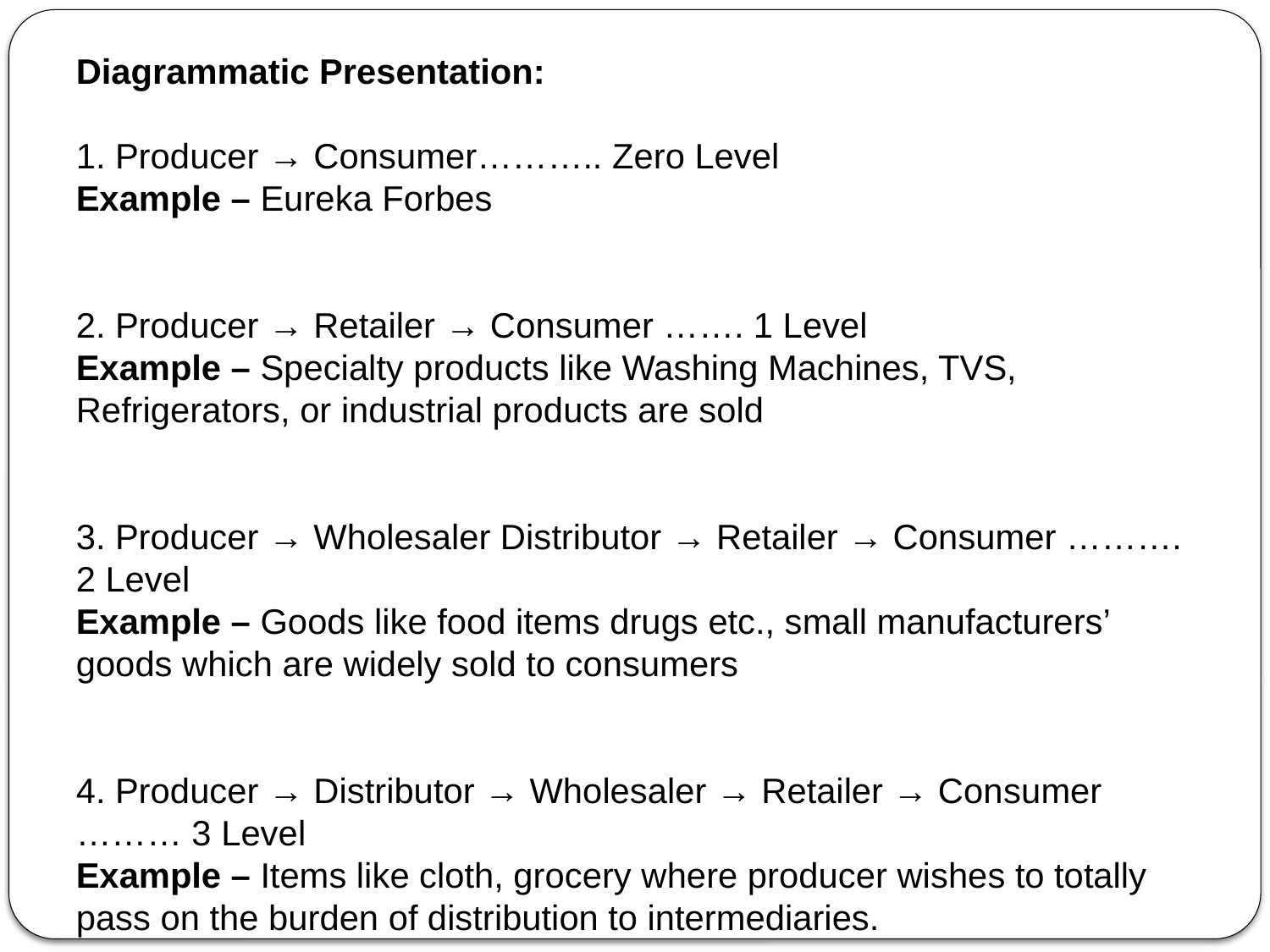

Diagrammatic Presentation:

1. Producer → Consumer……….. Zero Level
Example – Eureka Forbes

2. Producer → Retailer → Consumer ……. 1 Level
Example – Specialty products like Washing Machines, TVS, Refrigerators, or industrial products are sold

3. Producer → Wholesaler Distributor → Retailer → Consumer ………. 2 Level
Example – Goods like food items drugs etc., small manufacturers’ goods which are widely sold to consumers

4. Producer → Distributor → Wholesaler → Retailer → Con­sumer ……… 3 Level
Example – Items like cloth, grocery where producer wishes to totally pass on the burden of distribution to intermediaries.